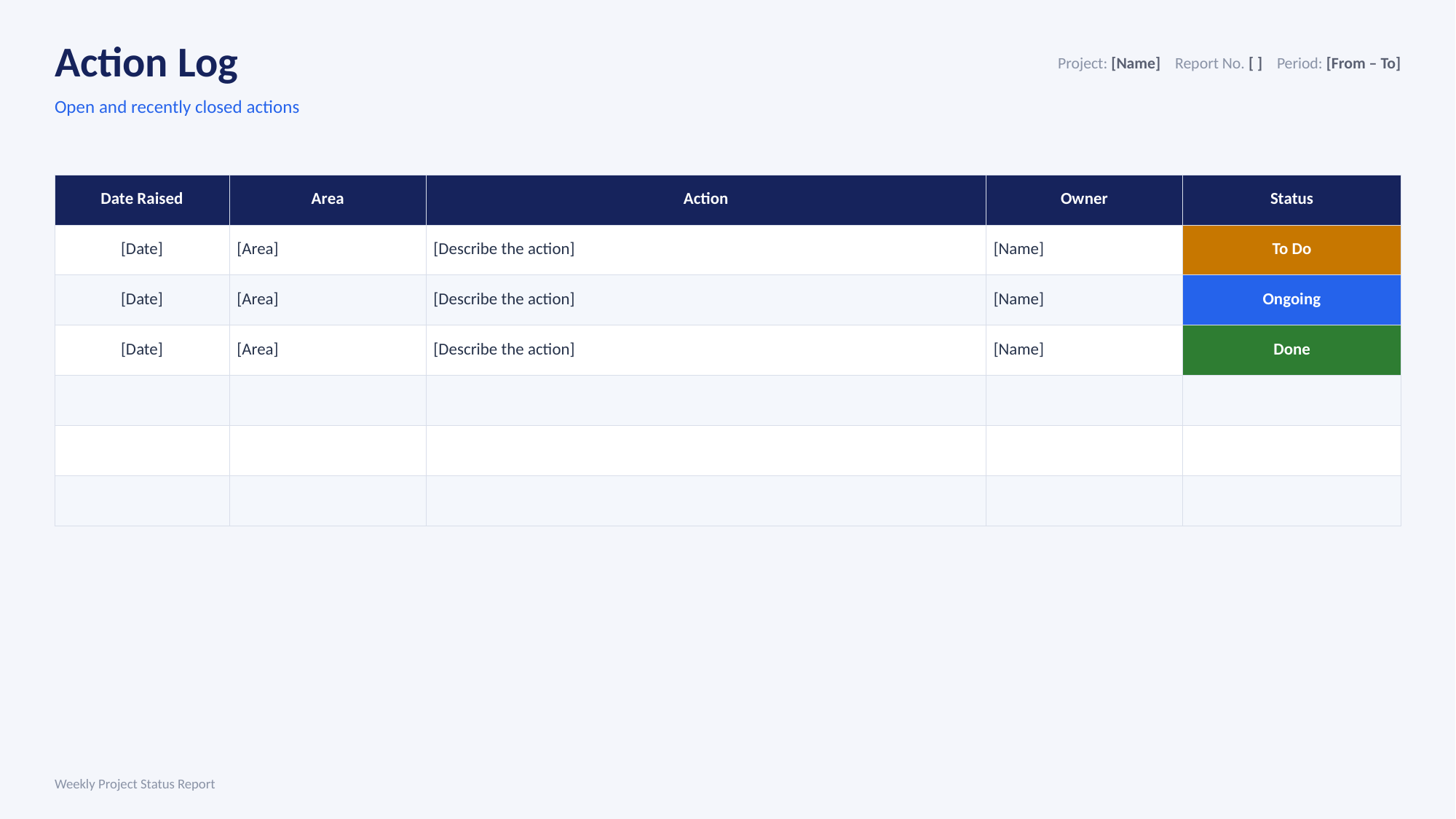

Action Log
Project: [Name]    Report No. [ ]    Period: [From – To]
Open and recently closed actions
| Date Raised | Area | Action | Owner | Status |
| --- | --- | --- | --- | --- |
| [Date] | [Area] | [Describe the action] | [Name] | To Do |
| [Date] | [Area] | [Describe the action] | [Name] | Ongoing |
| [Date] | [Area] | [Describe the action] | [Name] | Done |
|  |  |  |  |  |
|  |  |  |  |  |
|  |  |  |  |  |
Weekly Project Status Report